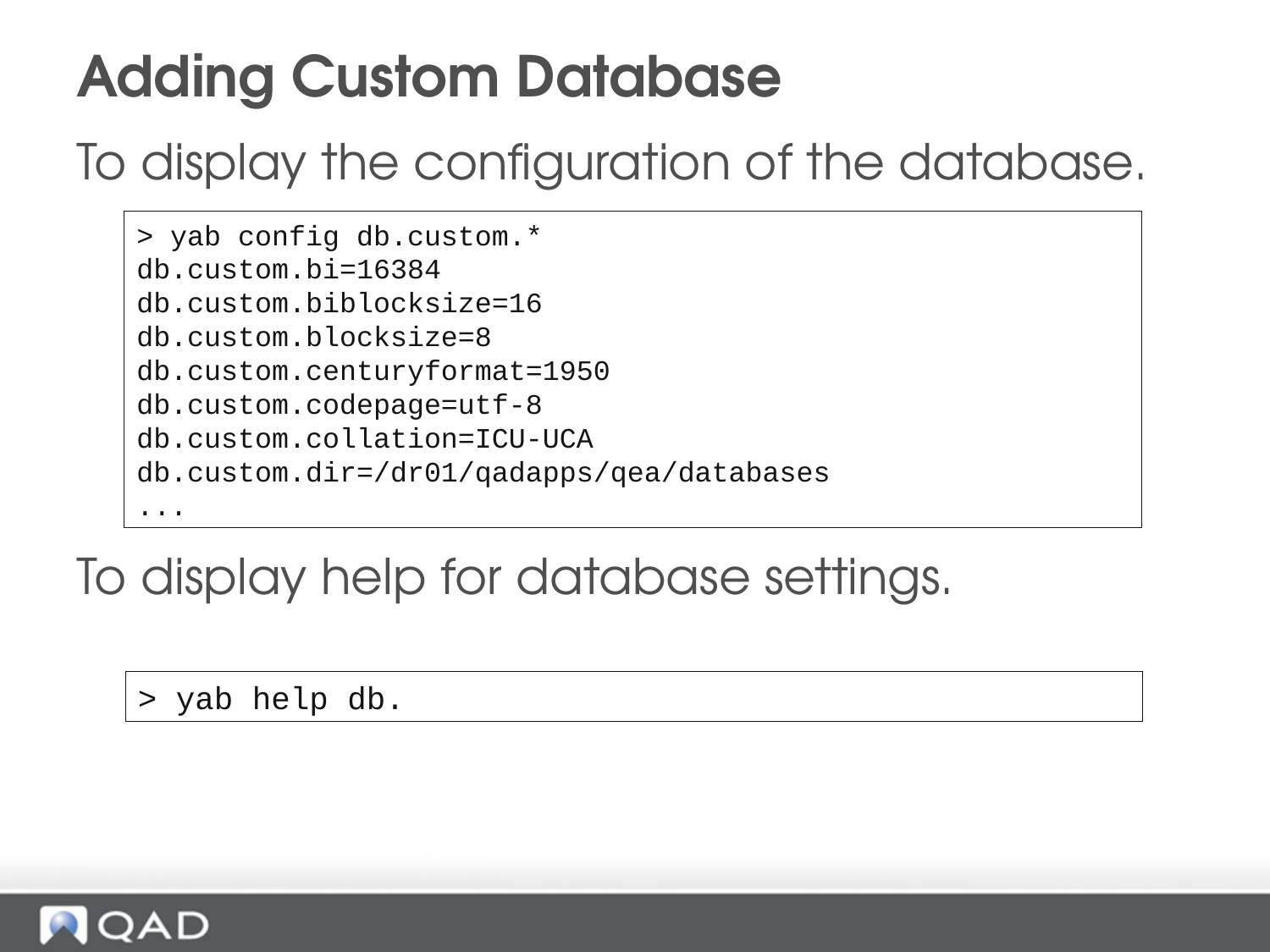

# Adding Custom Database
To display the configuration of the database.

To display help for database settings.
> yab config db.custom.*
db.custom.bi=16384
db.custom.biblocksize=16
db.custom.blocksize=8
db.custom.centuryformat=1950
db.custom.codepage=utf-8
db.custom.collation=ICU-UCA
db.custom.dir=/dr01/qadapps/qea/databases
...
> yab help db.